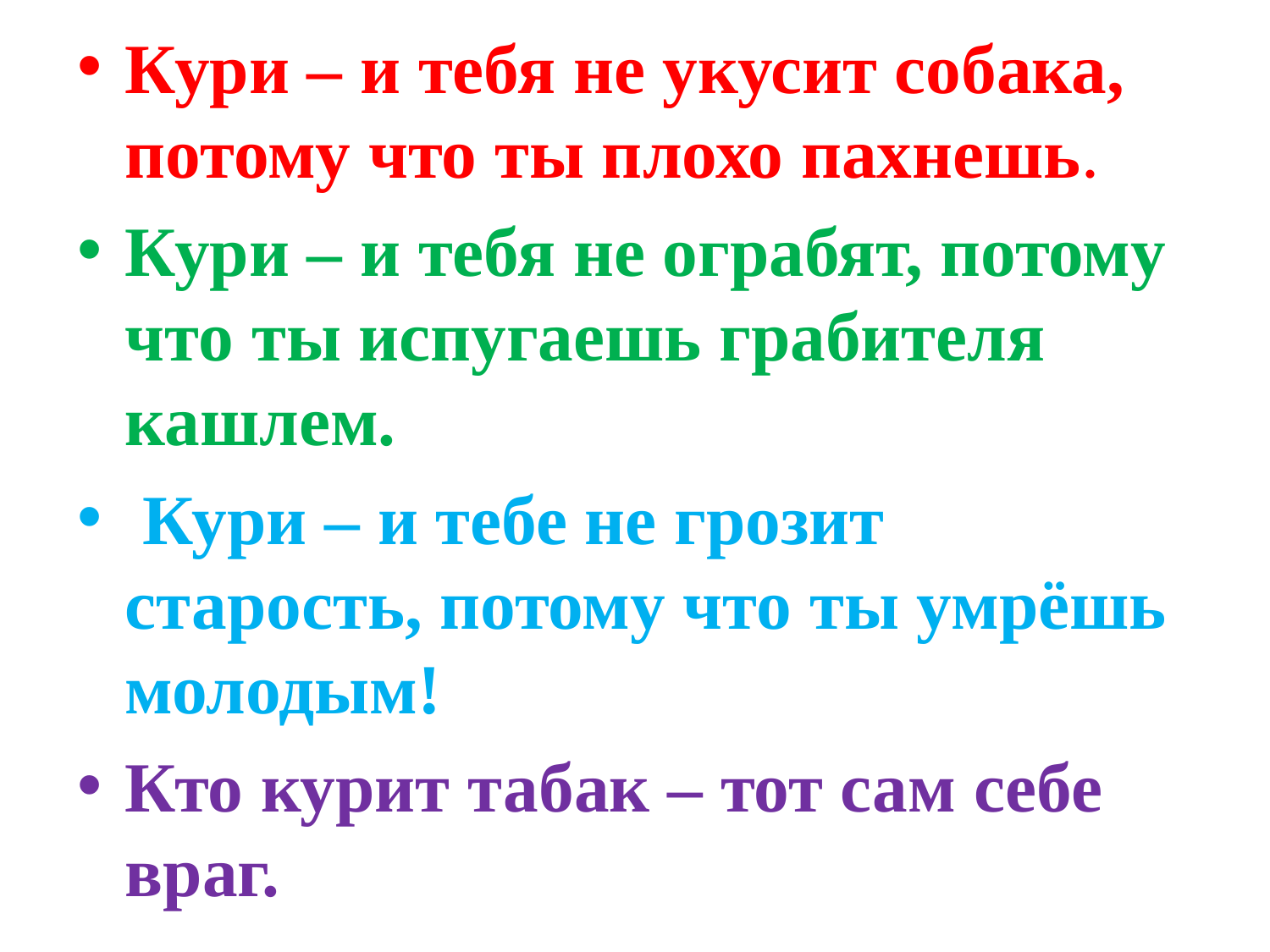

Кури – и тебя не укусит собака, потому что ты плохо пахнешь.
Кури – и тебя не ограбят, потому что ты испугаешь грабителя кашлем.
 Кури – и тебе не грозит старость, потому что ты умрёшь молодым!
Кто курит табак – тот сам себе враг.